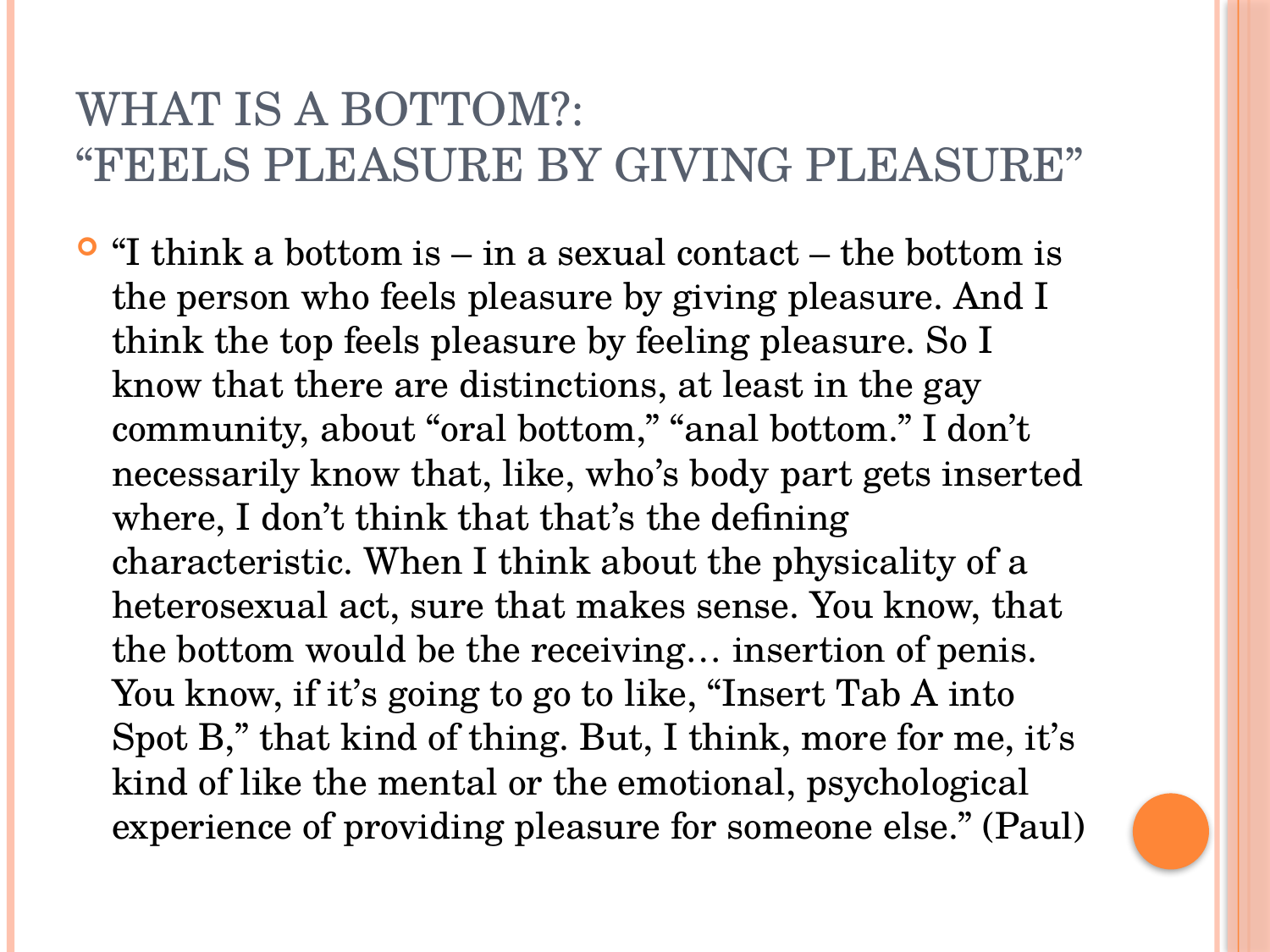

# What is a Bottom?: “Feels Pleasure by Giving Pleasure”
“I think a bottom is – in a sexual contact – the bottom is the person who feels pleasure by giving pleasure. And I think the top feels pleasure by feeling pleasure. So I know that there are distinctions, at least in the gay community, about “oral bottom,” “anal bottom.” I don’t necessarily know that, like, who’s body part gets inserted where, I don’t think that that’s the defining characteristic. When I think about the physicality of a heterosexual act, sure that makes sense. You know, that the bottom would be the receiving… insertion of penis. You know, if it’s going to go to like, “Insert Tab A into Spot B,” that kind of thing. But, I think, more for me, it’s kind of like the mental or the emotional, psychological experience of providing pleasure for someone else.” (Paul)